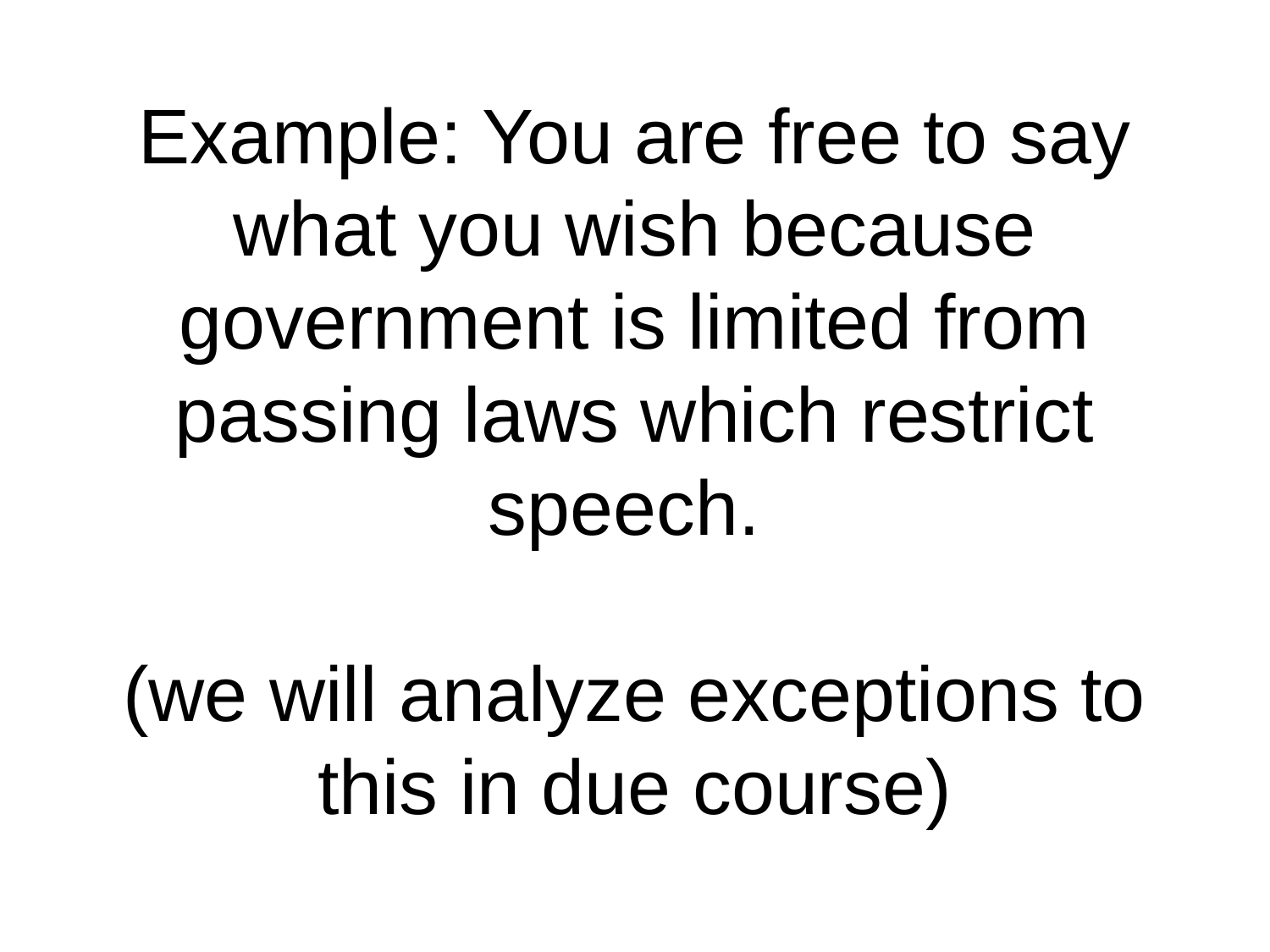

# Example: You are free to say what you wish because government is limited from passing laws which restrict speech. (we will analyze exceptions to this in due course)